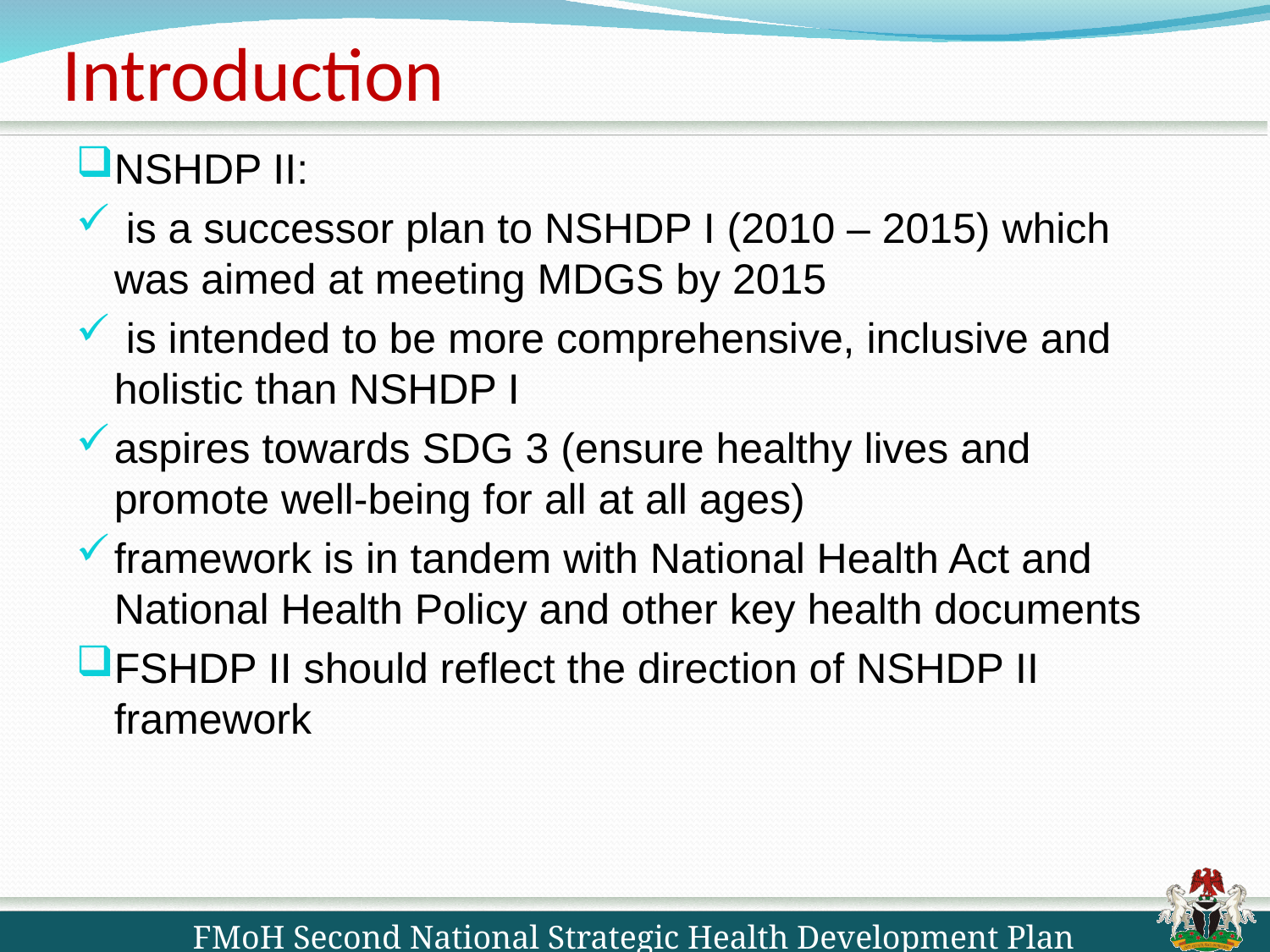

# Introduction
NSHDP II:
 is a successor plan to NSHDP I (2010 – 2015) which was aimed at meeting MDGS by 2015
 is intended to be more comprehensive, inclusive and holistic than NSHDP I
aspires towards SDG 3 (ensure healthy lives and promote well-being for all at all ages)
framework is in tandem with National Health Act and National Health Policy and other key health documents
FSHDP II should reflect the direction of NSHDP II framework